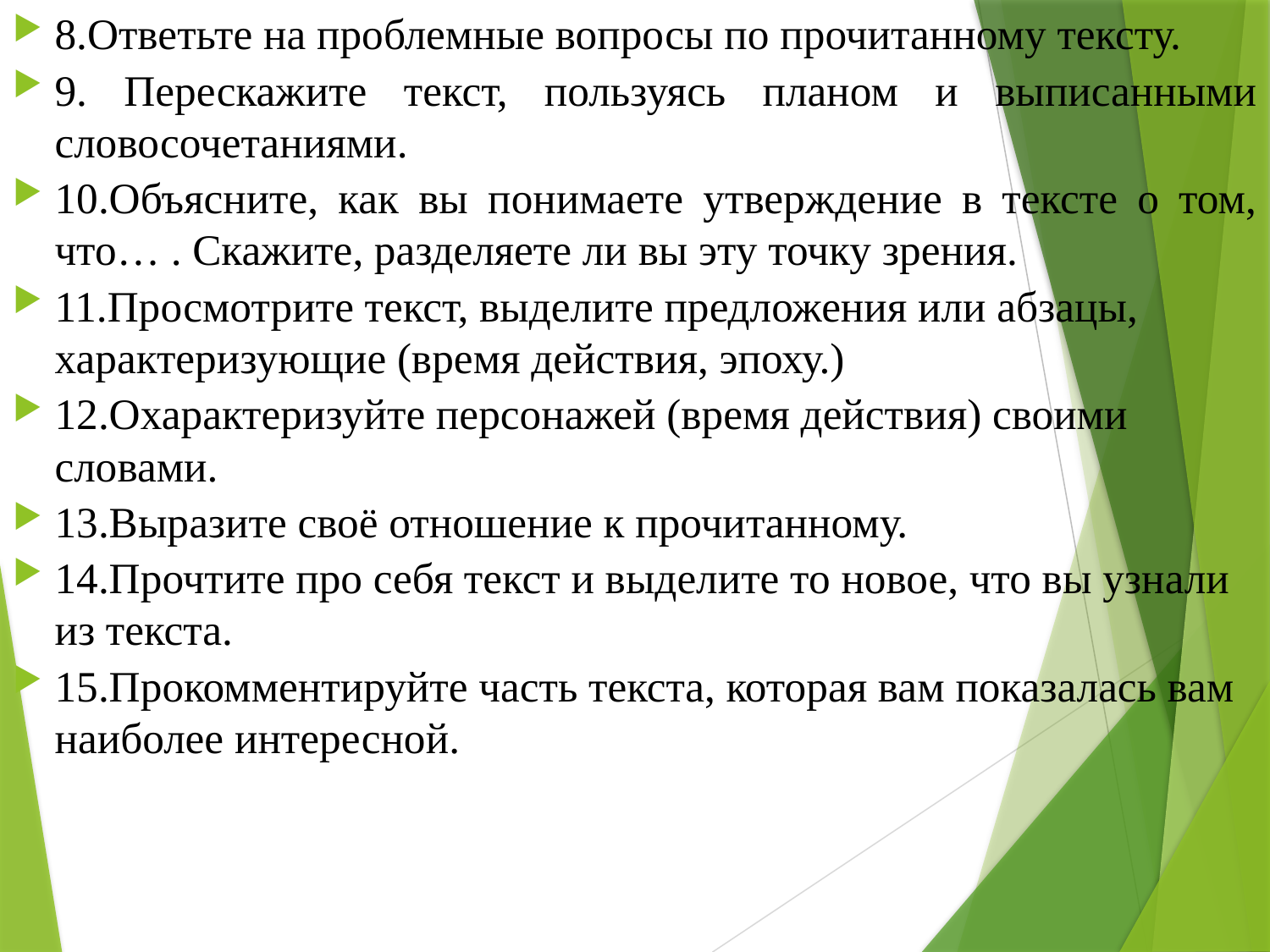

8.Ответьте на проблемные вопросы по прочитанному тексту.
9. Перескажите текст, пользуясь планом и выписанными словосочетаниями.
10.Объясните, как вы понимаете утверждение в тексте о том, что… . Скажите, разделяете ли вы эту точку зрения.
11.Просмотрите текст, выделите предложения или абзацы, характеризующие (время действия, эпоху.)
12.Охарактеризуйте персонажей (время действия) своими словами.
13.Выразите своё отношение к прочитанному.
14.Прочтите про себя текст и выделите то новое, что вы узнали из текста.
15.Прокомментируйте часть текста, которая вам показалась вам наиболее интересной.

#